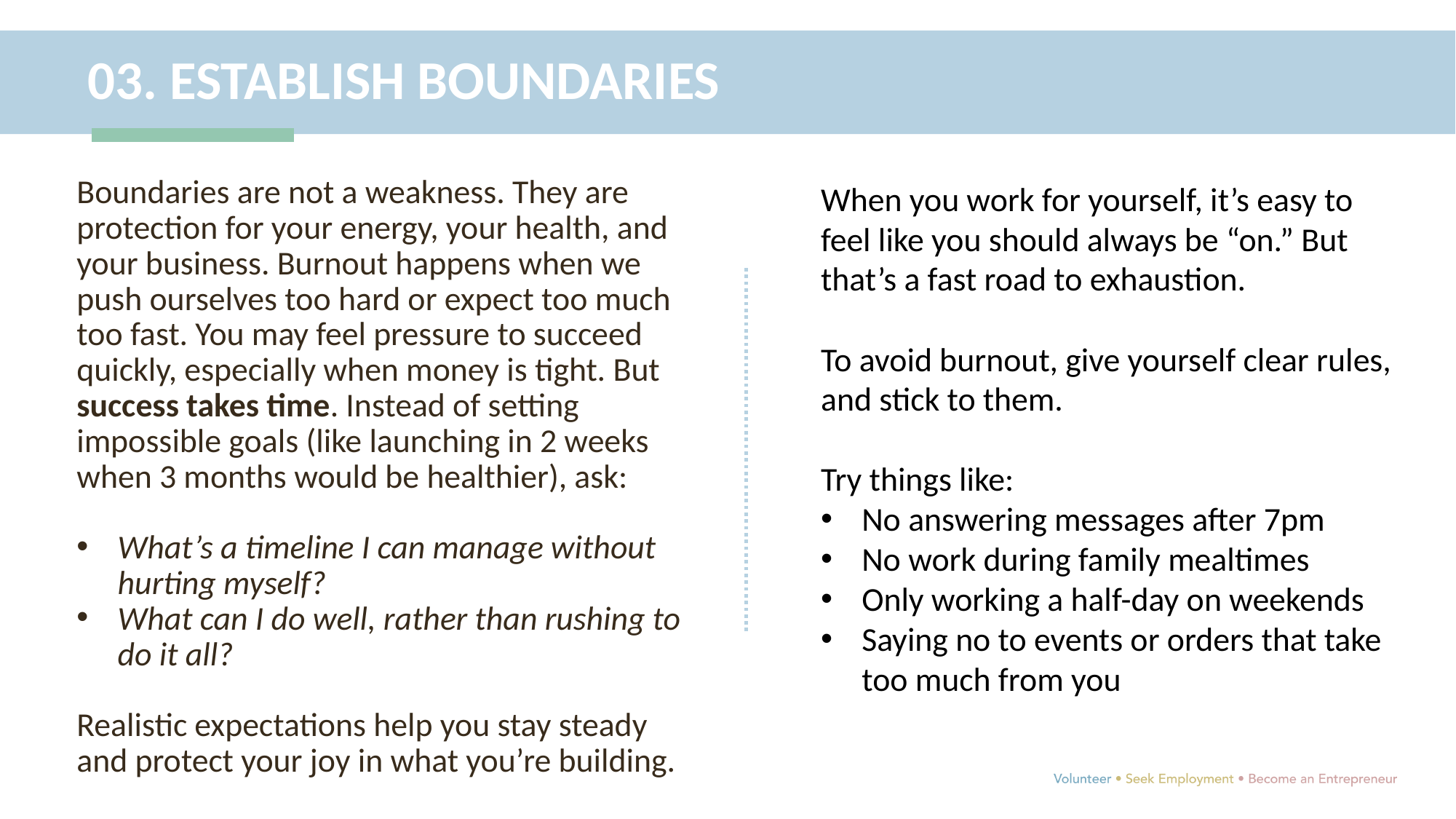

03. ESTABLISH BOUNDARIES

Boundaries are not a weakness. They are protection for your energy, your health, and your business. Burnout happens when we push ourselves too hard or expect too much too fast. You may feel pressure to succeed quickly, especially when money is tight. But success takes time. Instead of setting impossible goals (like launching in 2 weeks when 3 months would be healthier), ask:

What’s a timeline I can manage without hurting myself?
What can I do well, rather than rushing to do it all?

Realistic expectations help you stay steady and protect your joy in what you’re building.

When you work for yourself, it’s easy to feel like you should always be “on.” But that’s a fast road to exhaustion.

To avoid burnout, give yourself clear rules, and stick to them.

Try things like:
No answering messages after 7pm
No work during family mealtimes
Only working a half-day on weekends
Saying no to events or orders that take too much from you